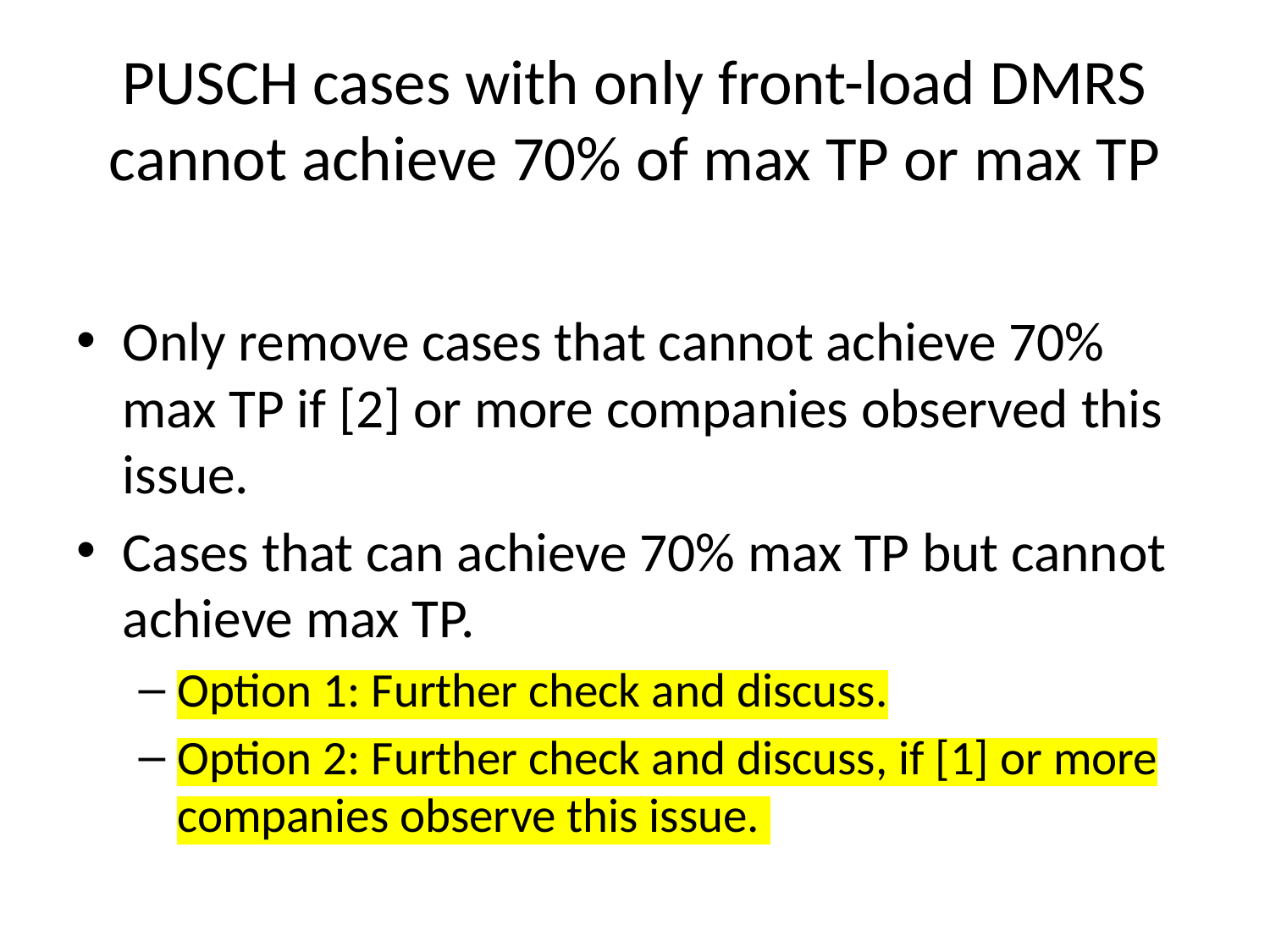

# PUSCH cases with only front-load DMRS cannot achieve 70% of max TP or max TP

Only remove cases that cannot achieve 70% max TP if [2] or more companies observed this issue.
Cases that can achieve 70% max TP but cannot achieve max TP.
Option 1: Further check and discuss.
Option 2: Further check and discuss, if [1] or more companies observe this issue.